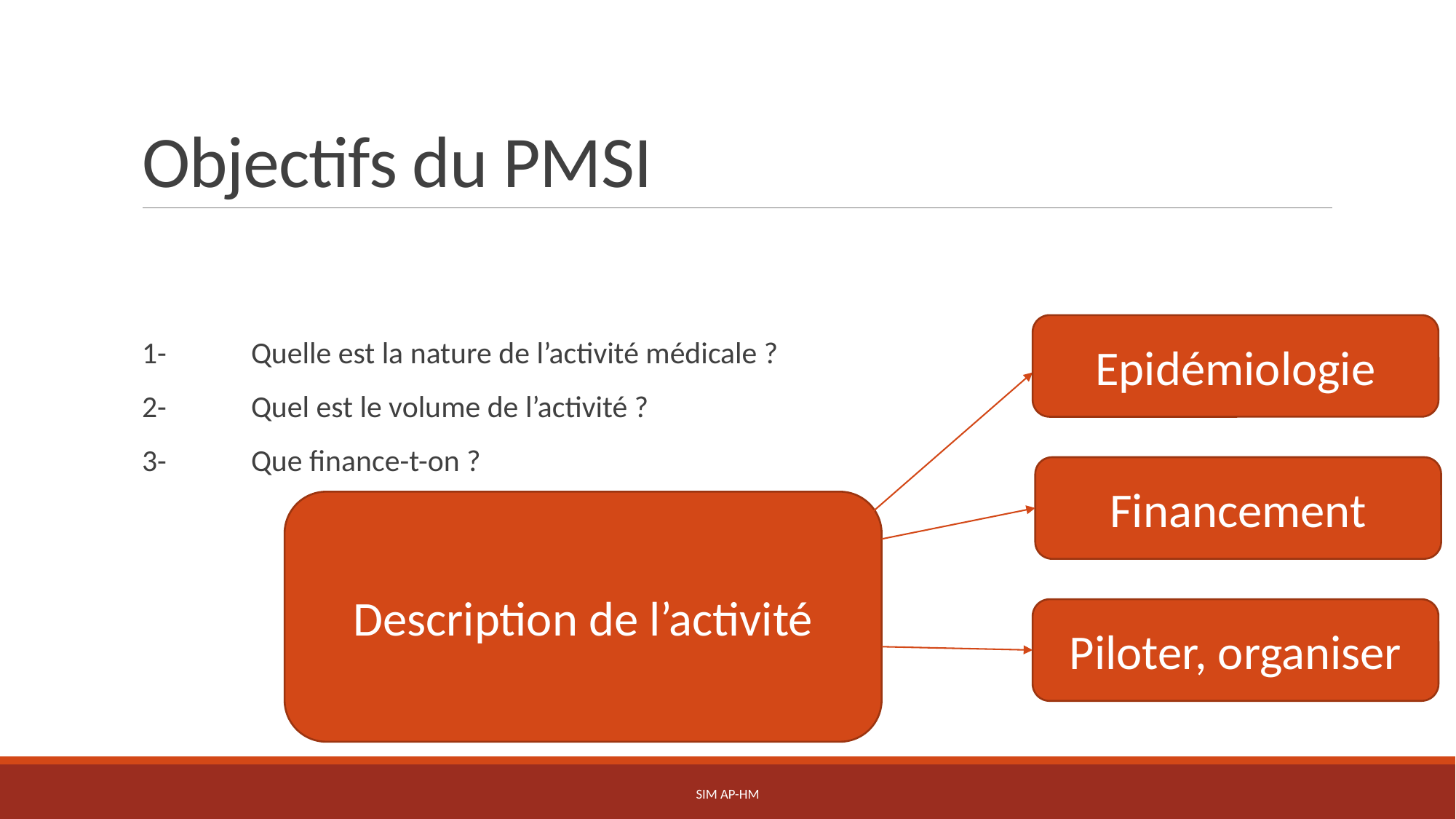

# Objectifs du PMSI

1-	Quelle est la nature de l’activité médicale ?
2- 	Quel est le volume de l’activité ?
3-	Que finance-t-on ?

Epidémiologie
Financement
Description de l’activité
Piloter, organiser
SIM AP-HM